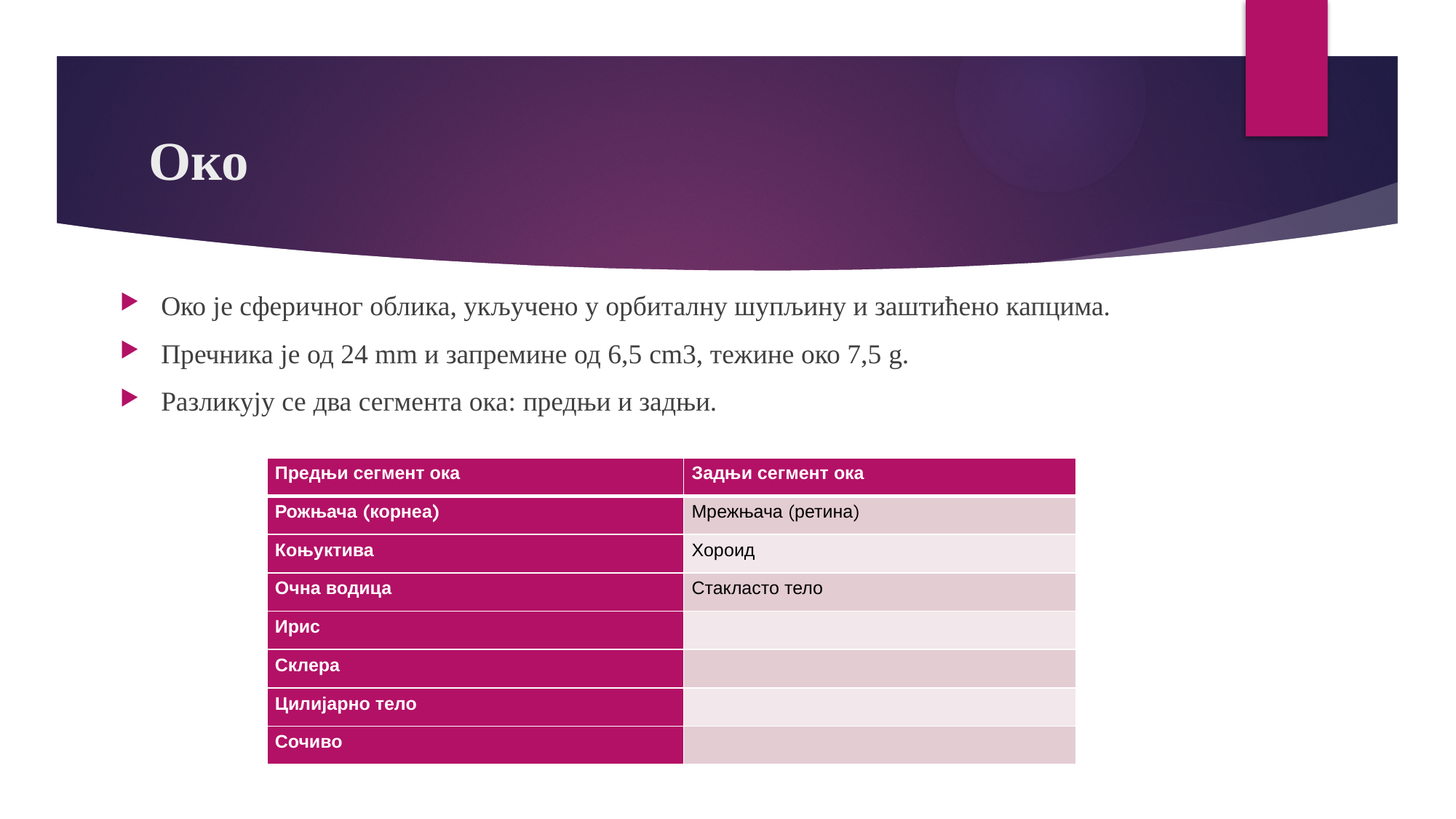

# Око
Око је сферичног облика, укључено у орбиталну шупљину и заштићено капцима.
Пречника је од 24 mm и запремине од 6,5 cm3, тежине око 7,5 g.
Разликују се два сегмента ока: предњи и задњи.
| Предњи сегмент ока | Задњи сегмент ока |
| --- | --- |
| Рожњача (корнеа) | Мрежњача (ретина) |
| Коњуктива | Хороид |
| Очна водица | Стакласто тело |
| Ирис |  |
| Склера |  |
| Цилијарно тело |  |
| Сочиво |  |